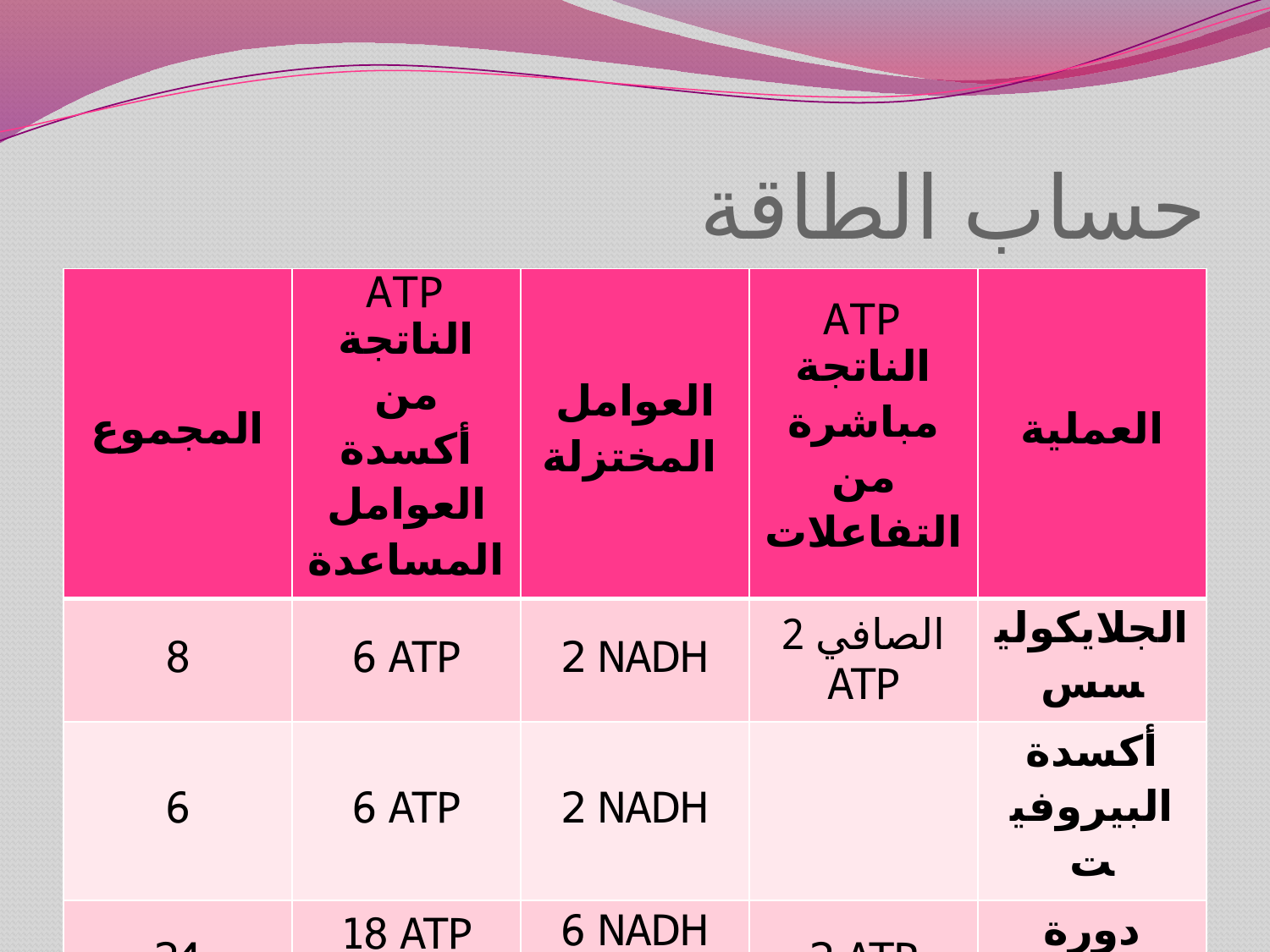

# حساب الطاقة
| المجموع | ATP الناتجة من أكسدة العوامل المساعدة | العوامل المختزلة | ATP الناتجة مباشرة من التفاعلات | العملية |
| --- | --- | --- | --- | --- |
| 8 | 6 ATP | 2 NADH | الصافي 2 ATP | الجلايكوليسس |
| 6 | 6 ATP | 2 NADH |  | أكسدة البيروفيت |
| 24 | 18 ATP 4 ATP | 6 NADH 2 FADH2 | 2 ATP | دورة كربس |
| 38 |  |  |  |  |